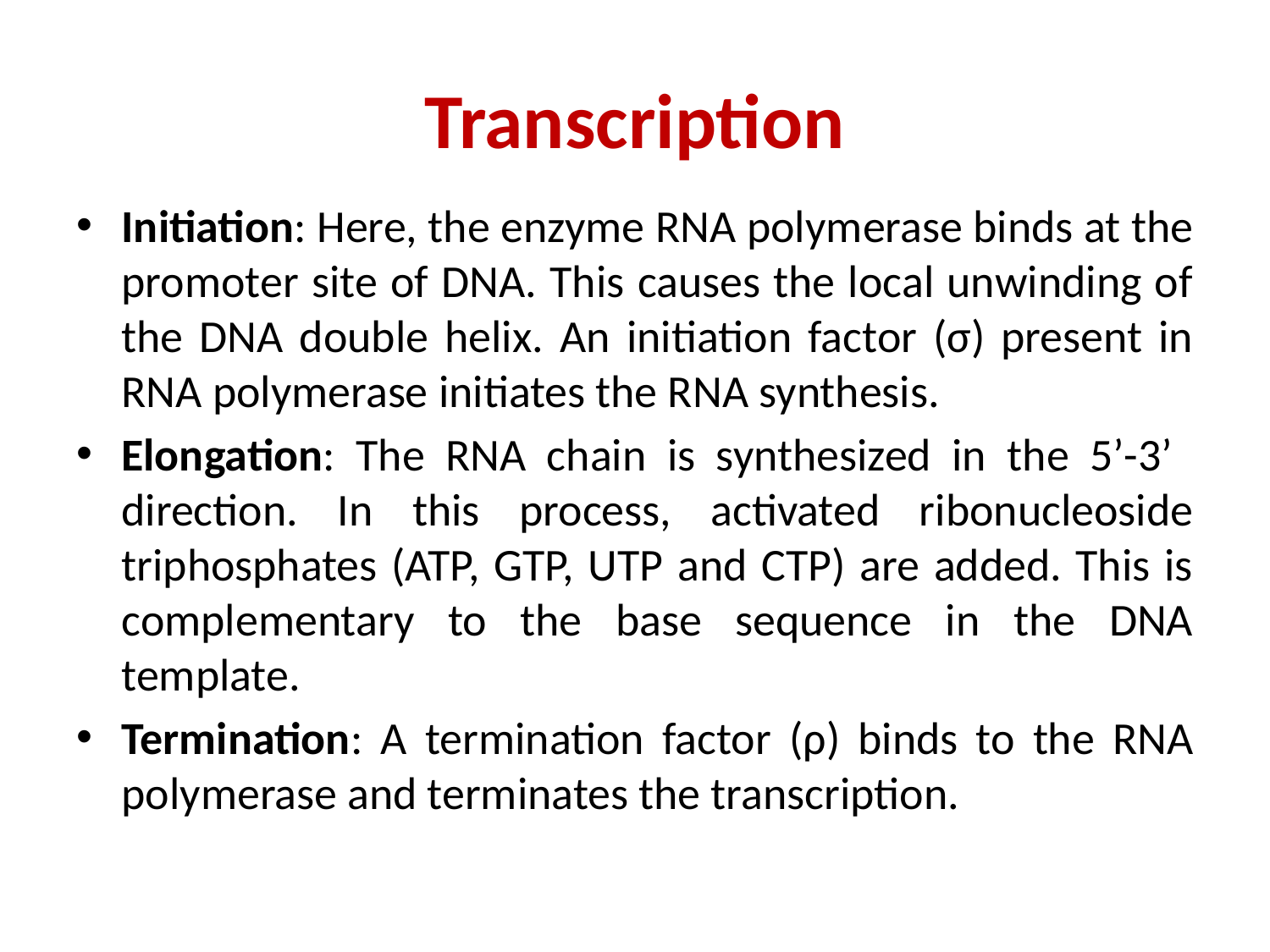

# Transcription
Initiation: Here, the enzyme RNA polymerase binds at the promoter site of DNA. This causes the local unwinding of the DNA double helix. An initiation factor (σ) present in RNA polymerase initiates the RNA synthesis.
Elongation: The RNA chain is synthesized in the 5’-3’  direction. In this process, activated ribonucleoside triphosphates (ATP, GTP, UTP and CTP) are added. This is complementary to the base sequence in the DNA template.
Termination: A termination factor (ρ) binds to the RNA polymerase and terminates the transcription.